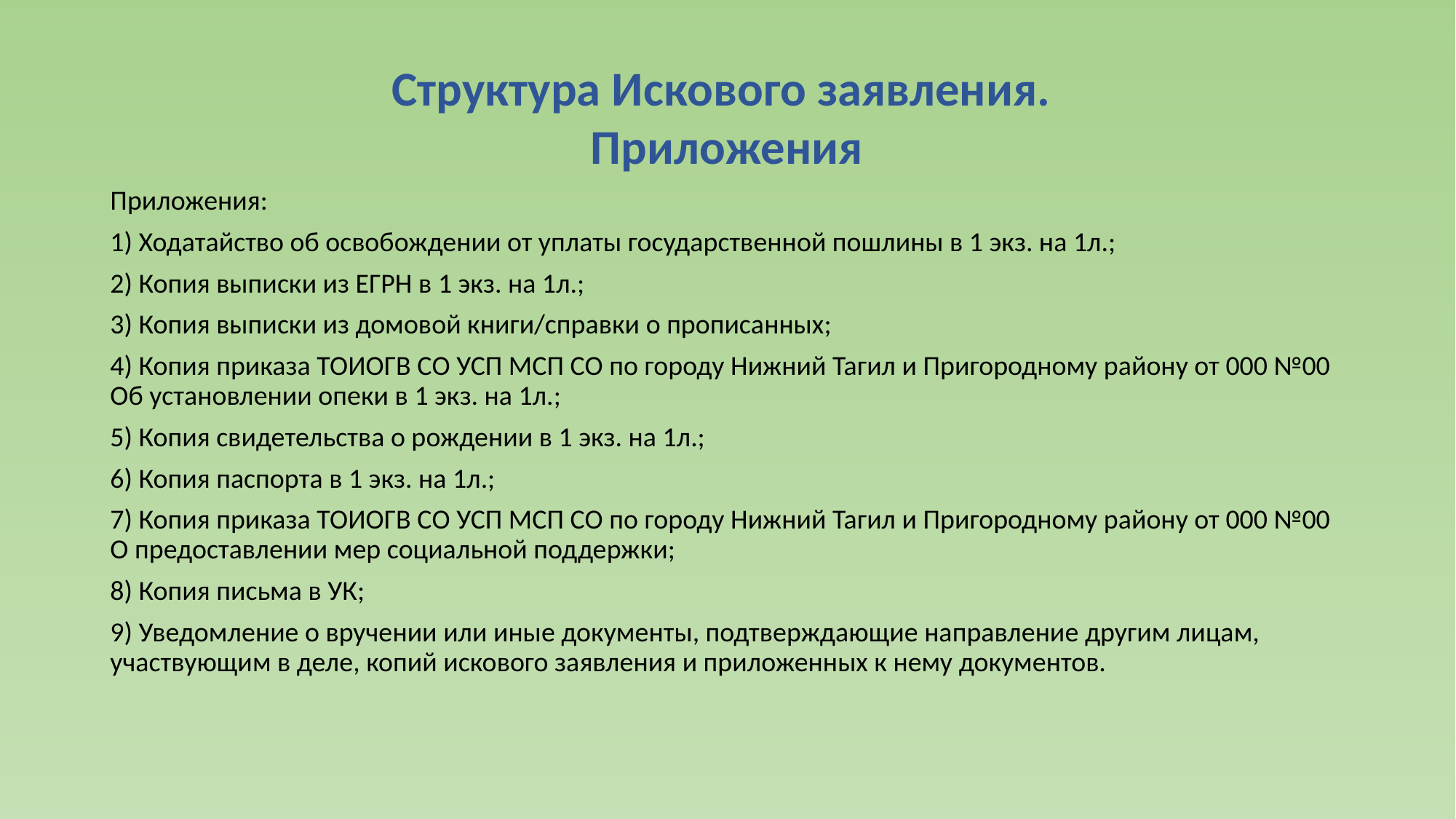

Структура Искового заявления.
Приложения
Приложения:
1) Ходатайство об освобождении от уплаты государственной пошлины в 1 экз. на 1л.;
2) Копия выписки из ЕГРН в 1 экз. на 1л.;
3) Копия выписки из домовой книги/справки о прописанных;
4) Копия приказа ТОИОГВ СО УСП МСП СО по городу Нижний Тагил и Пригородному району от 000 №00 Об установлении опеки в 1 экз. на 1л.;
5) Копия свидетельства о рождении в 1 экз. на 1л.;
6) Копия паспорта в 1 экз. на 1л.;
7) Копия приказа ТОИОГВ СО УСП МСП СО по городу Нижний Тагил и Пригородному району от 000 №00  О предоставлении мер социальной поддержки;
8) Копия письма в УК;
9) Уведомление о вручении или иные документы, подтверждающие направление другим лицам, участвующим в деле, копий искового заявления и приложенных к нему документов.